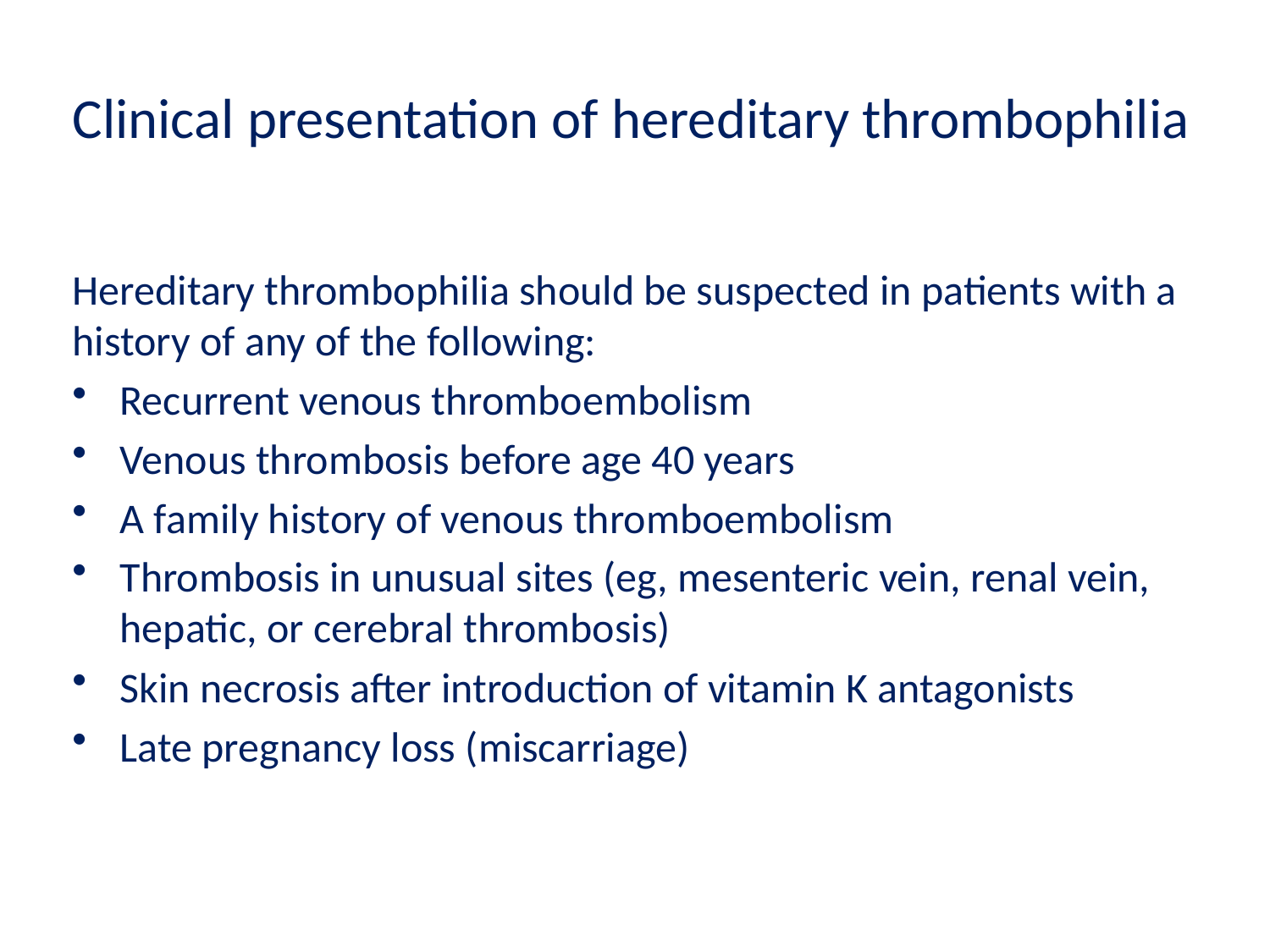

Clinical presentation of hereditary thrombophilia
Hereditary thrombophilia should be suspected in patients with a history of any of the following:
Recurrent venous thromboembolism
Venous thrombosis before age 40 years
A family history of venous thromboembolism
Thrombosis in unusual sites (eg, mesenteric vein, renal vein, hepatic, or cerebral thrombosis)
Skin necrosis after introduction of vitamin K antagonists
Late pregnancy loss (miscarriage)